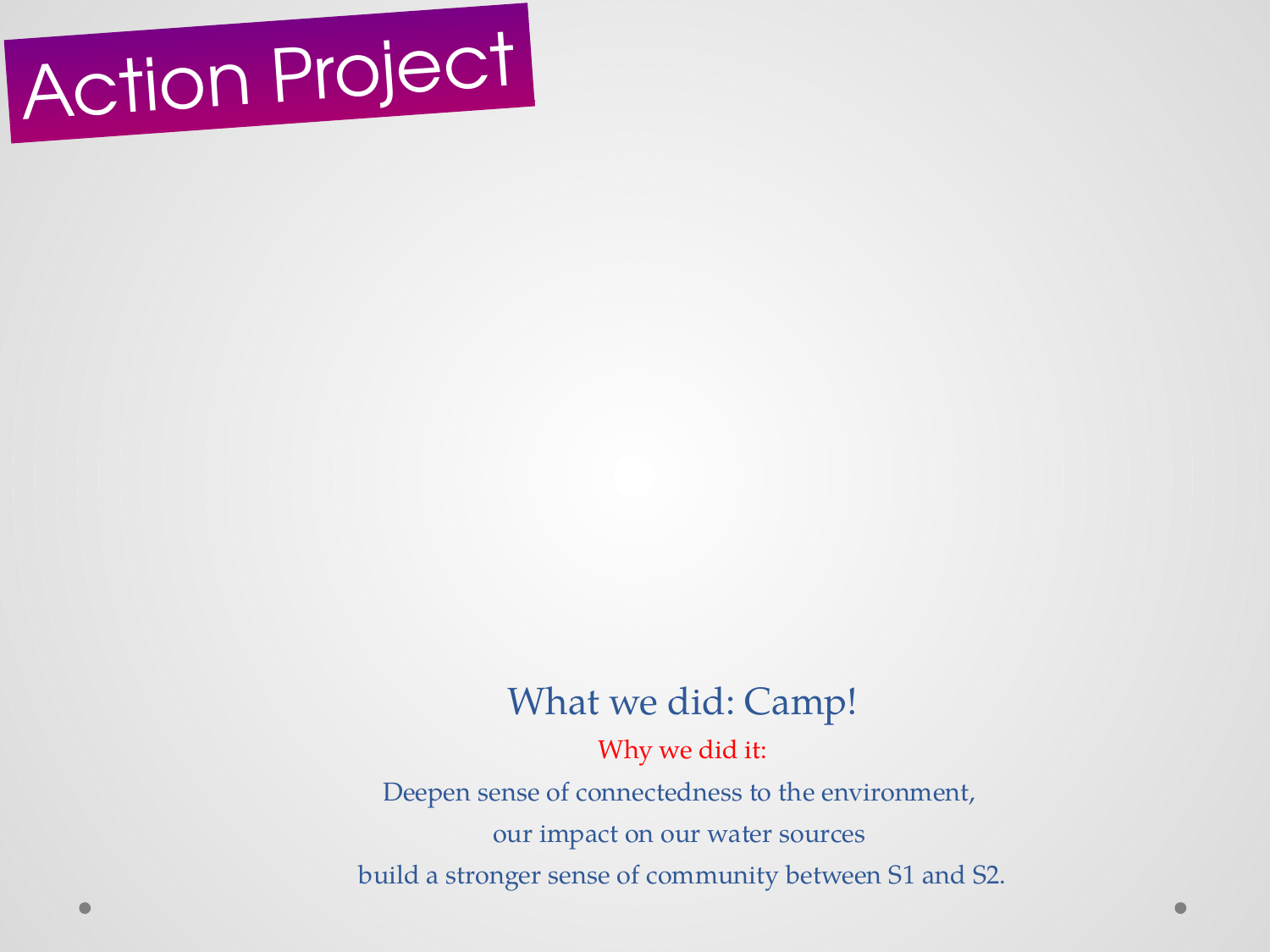

Action Project
# What we did: Camp! Why we did it: Deepen sense of connectedness to the environment, our impact on our water sources build a stronger sense of community between S1 and S2.